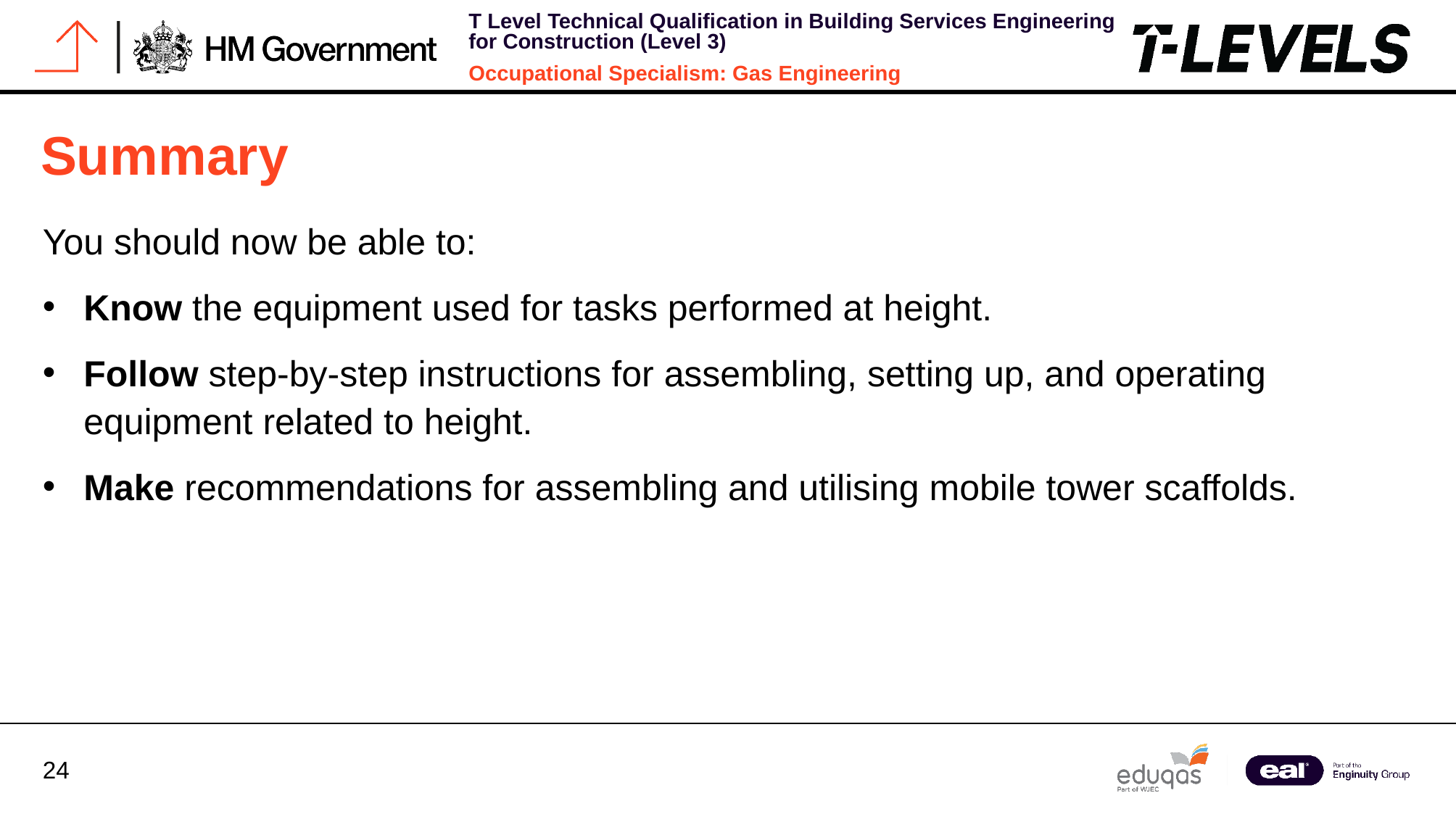

Summary
You should now be able to:
Know the equipment used for tasks performed at height.
Follow step-by-step instructions for assembling, setting up, and operating equipment related to height.
Make recommendations for assembling and utilising mobile tower scaffolds.